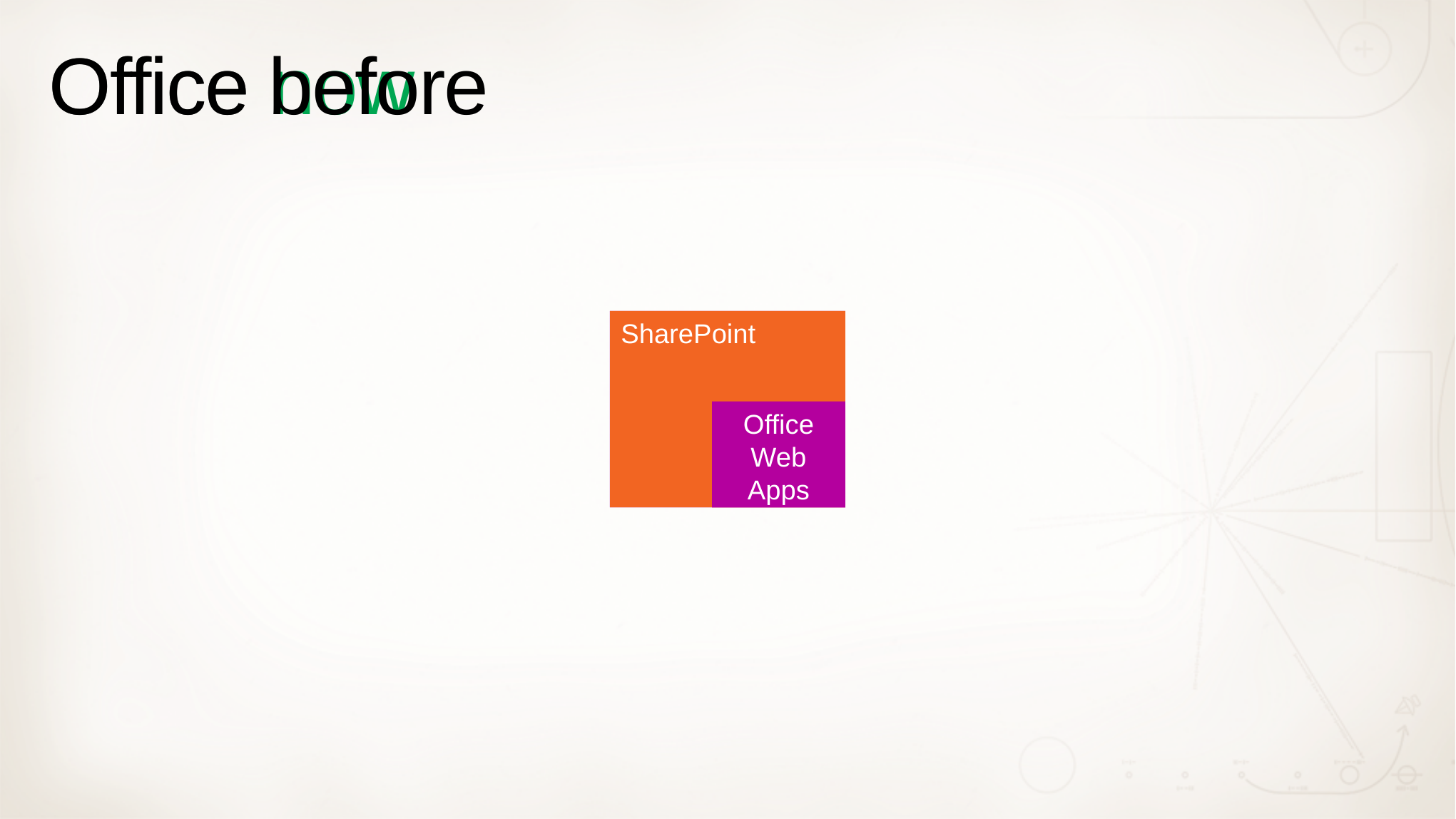

Office now
# Office before
Office Web Apps
Server
SharePoint
Office Web Apps